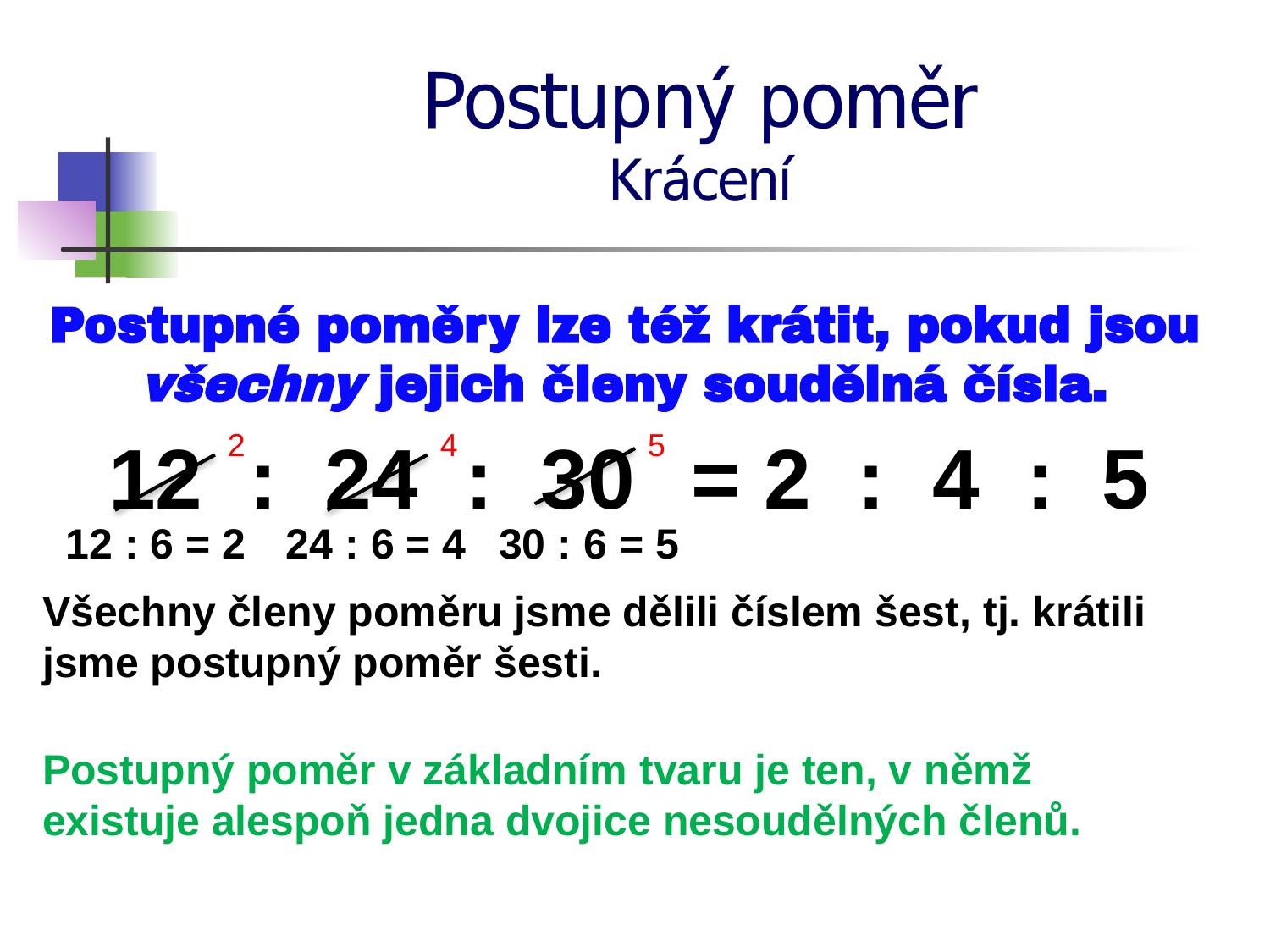

# Postupný poměr Krácení
Postupné poměry lze též krátit, pokud jsou všechny jejich členy soudělná čísla.
12  :  24  :  30
2
4
5
= 2  :  4  :  5
30 : 6 = 5
24 : 6 = 4
12 : 6 = 2
Všechny členy poměru jsme dělili číslem šest, tj. krátili jsme postupný poměr šesti.
Postupný poměr v základním tvaru je ten, v němž existuje alespoň jedna dvojice nesoudělných členů.